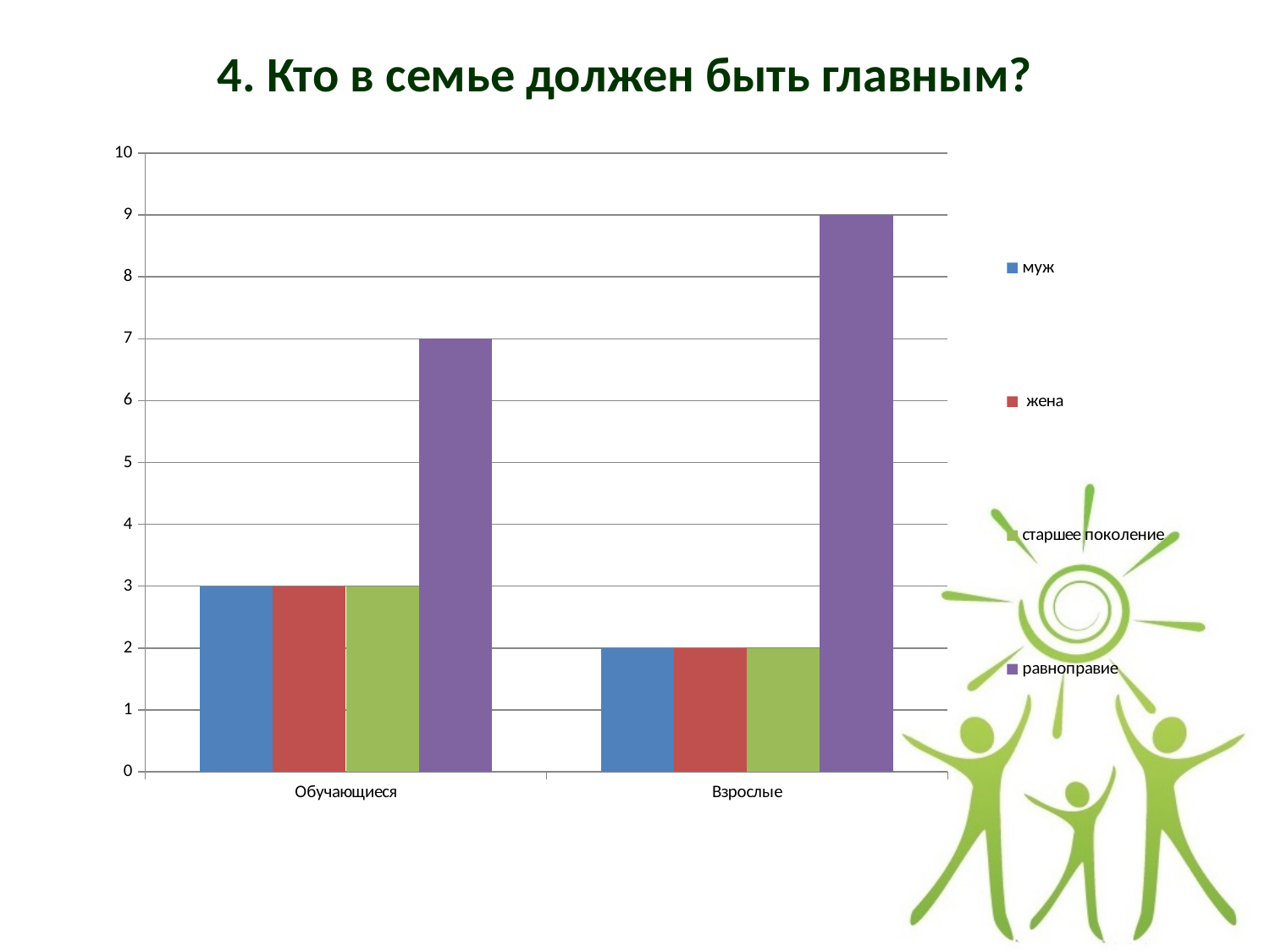

4. Кто в семье должен быть главным?

### Chart

| Category | муж |  жена | старшее поколение | равноправие |
|---|---|---|---|---|
| Обучающиеся | 3.0 | 3.0 | 3.0 | 7.0 |
| Взрослые | 2.0 | 2.0 | 2.0 | 9.0 |